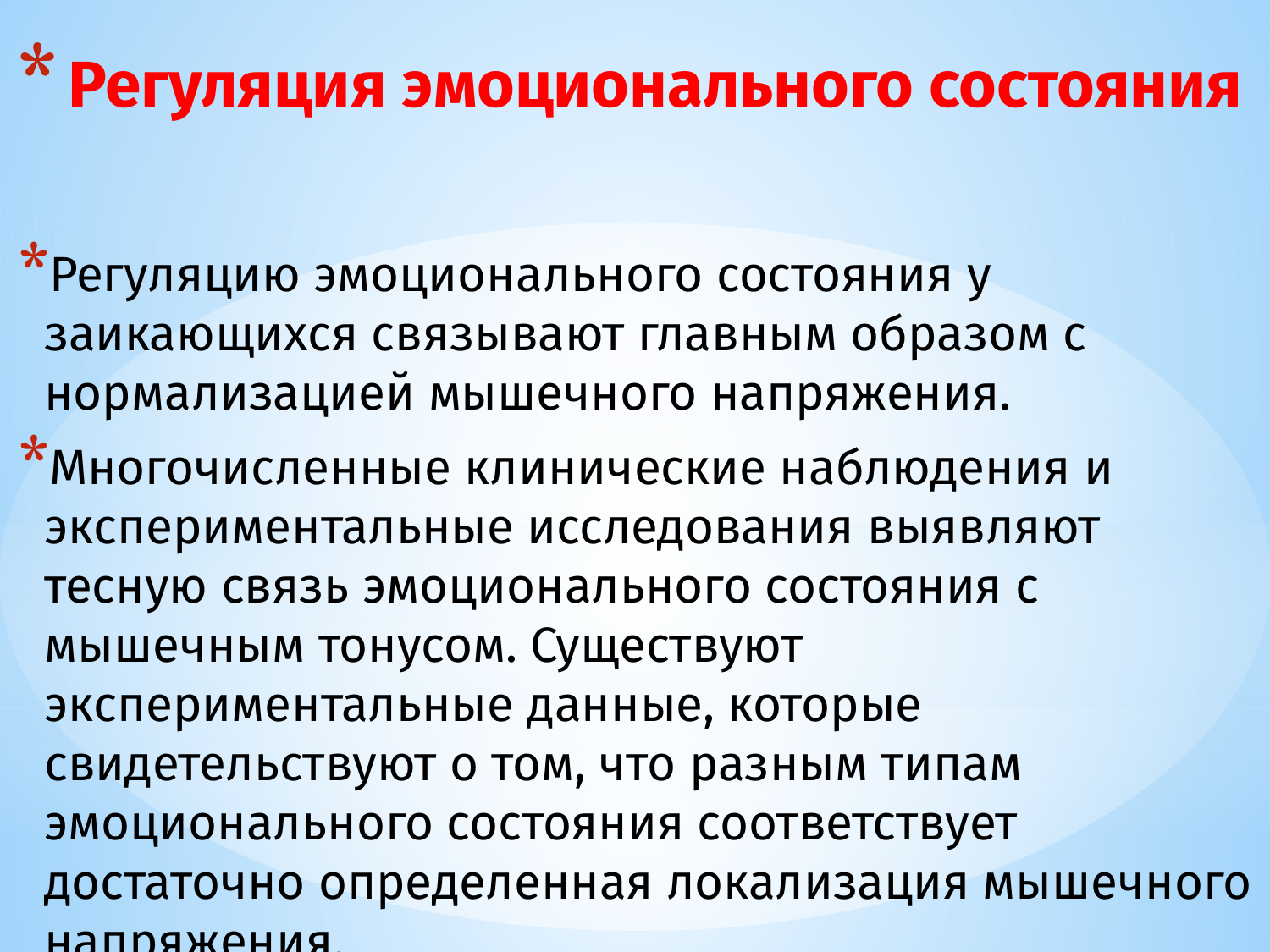

# Регуляция эмоционального состояния
Регуляцию эмоционального состояния у заикающихся связывают главным образом с нормализацией мышечного напряжения.
Многочисленные клинические наблюдения и экспериментальные исследования выявляют тесную связь эмоционального состояния с мышечным тонусом. Существуют экспериментальные данные, которые свидетельствуют о том, что разным типам эмоционального состояния соответствует достаточно определенная локализация мышечного напряжения.